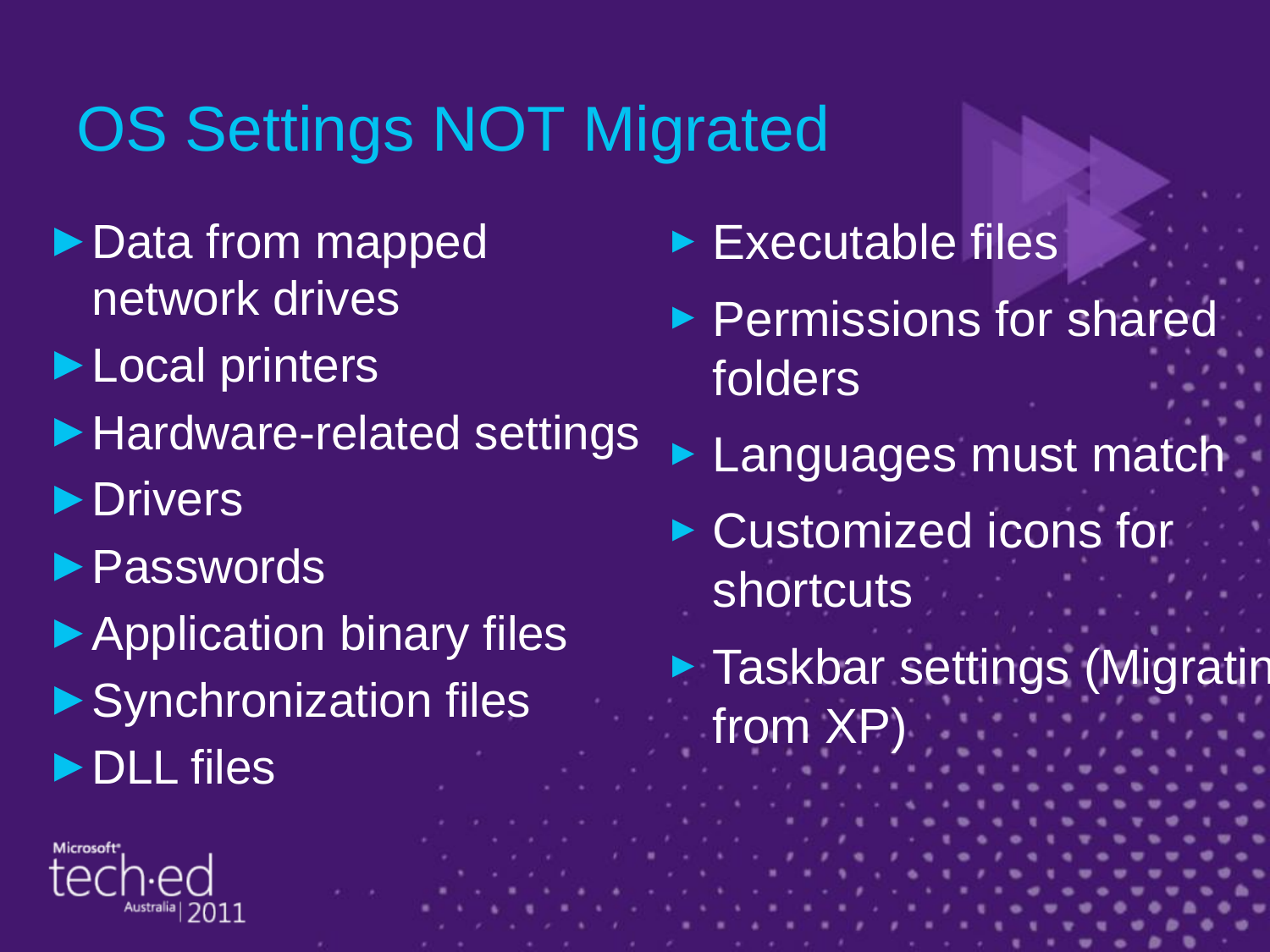

# OS Settings NOT Migrated
Data from mapped network drives
Local printers
Hardware-related settings
Drivers
Passwords
Application binary files
Synchronization files
DLL files
Executable files
Permissions for shared folders
Languages must match
Customized icons for shortcuts
Taskbar settings (Migrating from XP)